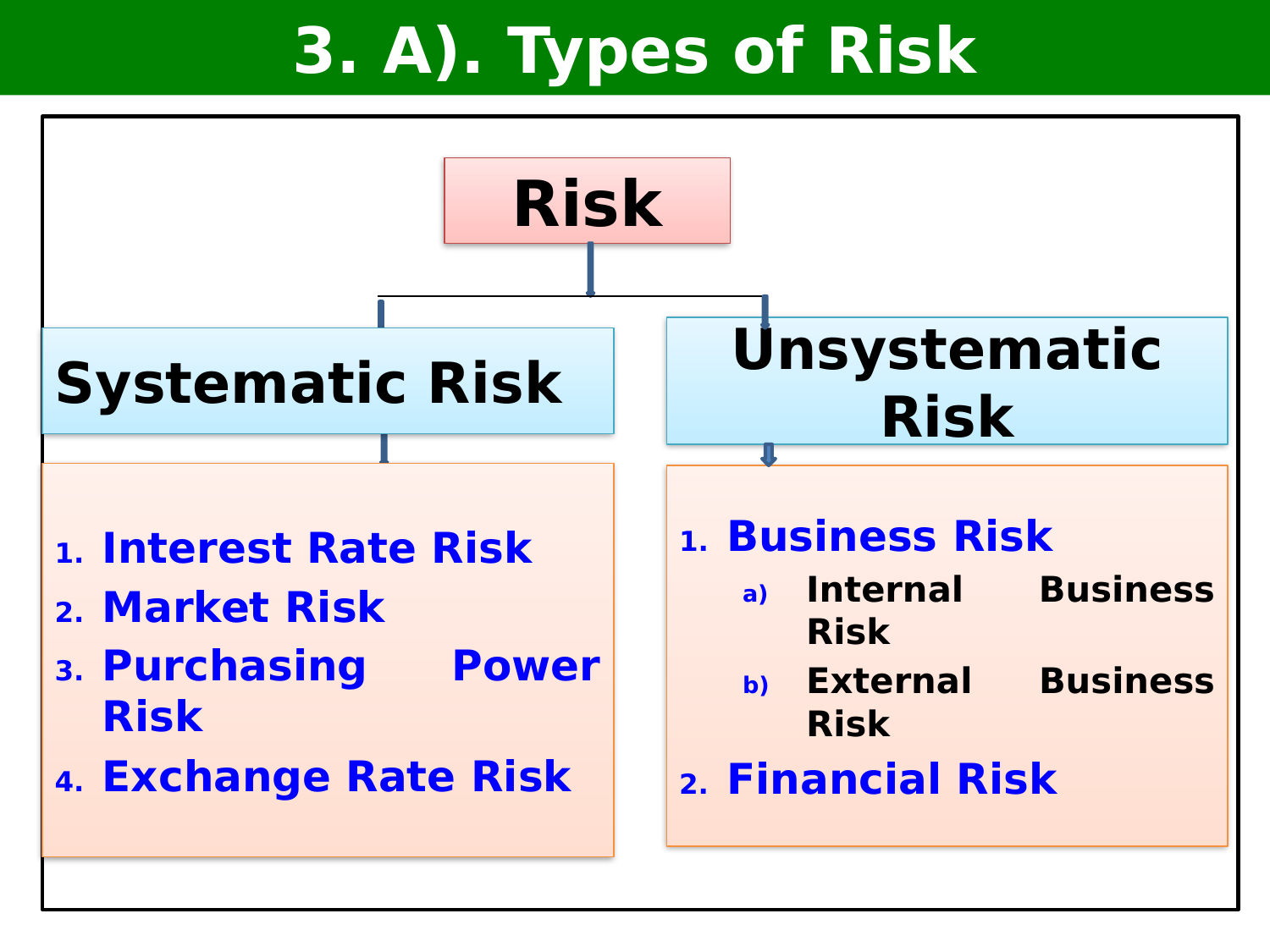

# 3. A). Types of Risk

Risk

Unsystematic Risk
Systematic Risk

Interest Rate Risk
Market Risk
Purchasing Power Risk
Exchange Rate Risk
Business Risk
Internal Business Risk
External Business Risk
Financial Risk
8